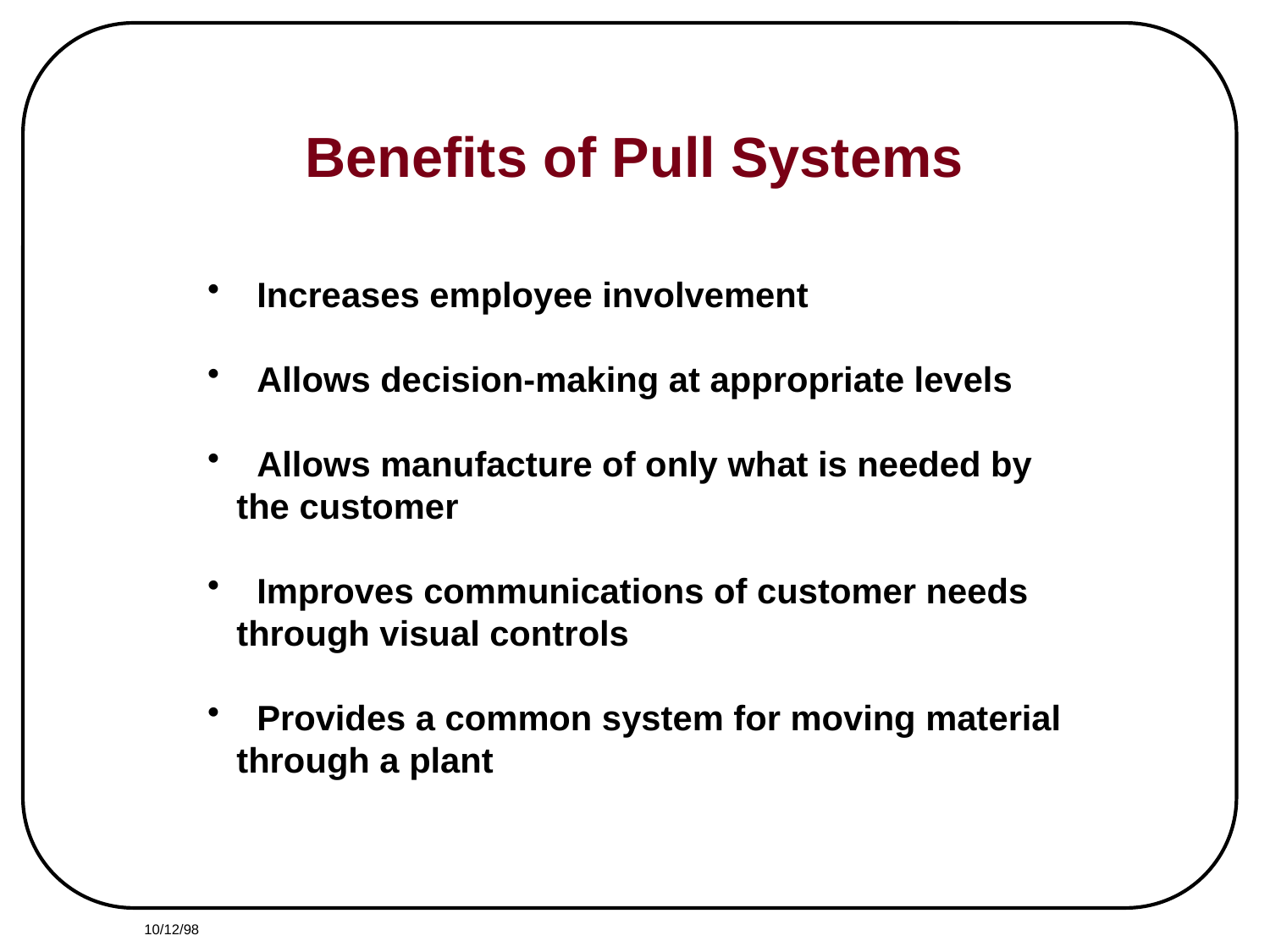

Benefits of Pull Systems
  Increases employee involvement

  Allows decision-making at appropriate levels

  Allows manufacture of only what is needed by
   the customer

  Improves communications of customer needs
   through visual controls

  Provides a common system for moving material
   through a plant
10/12/98